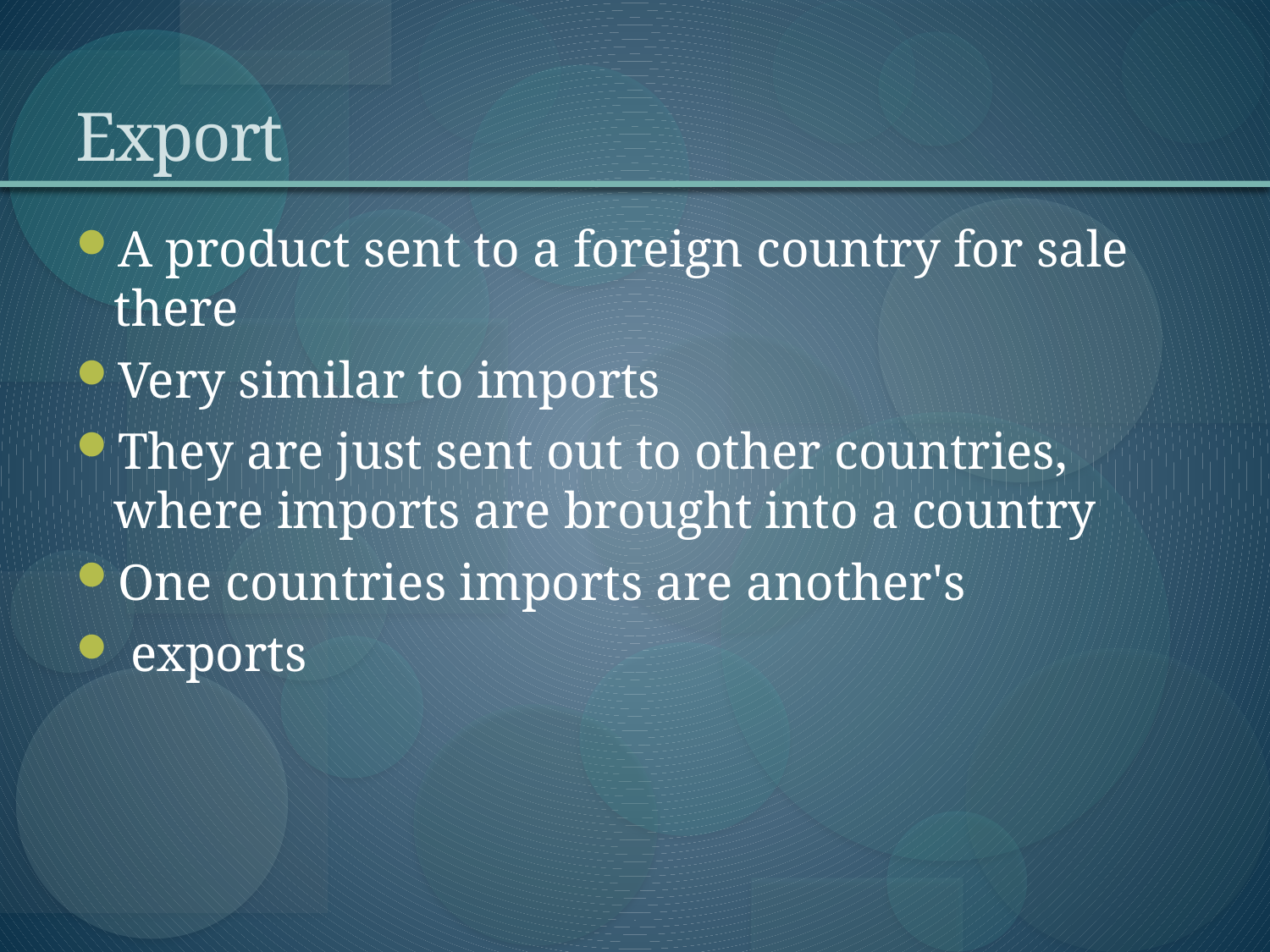

# Export
A product sent to a foreign country for sale there
Very similar to imports
They are just sent out to other countries,  where imports are brought into a country
One countries imports are another's
 exports